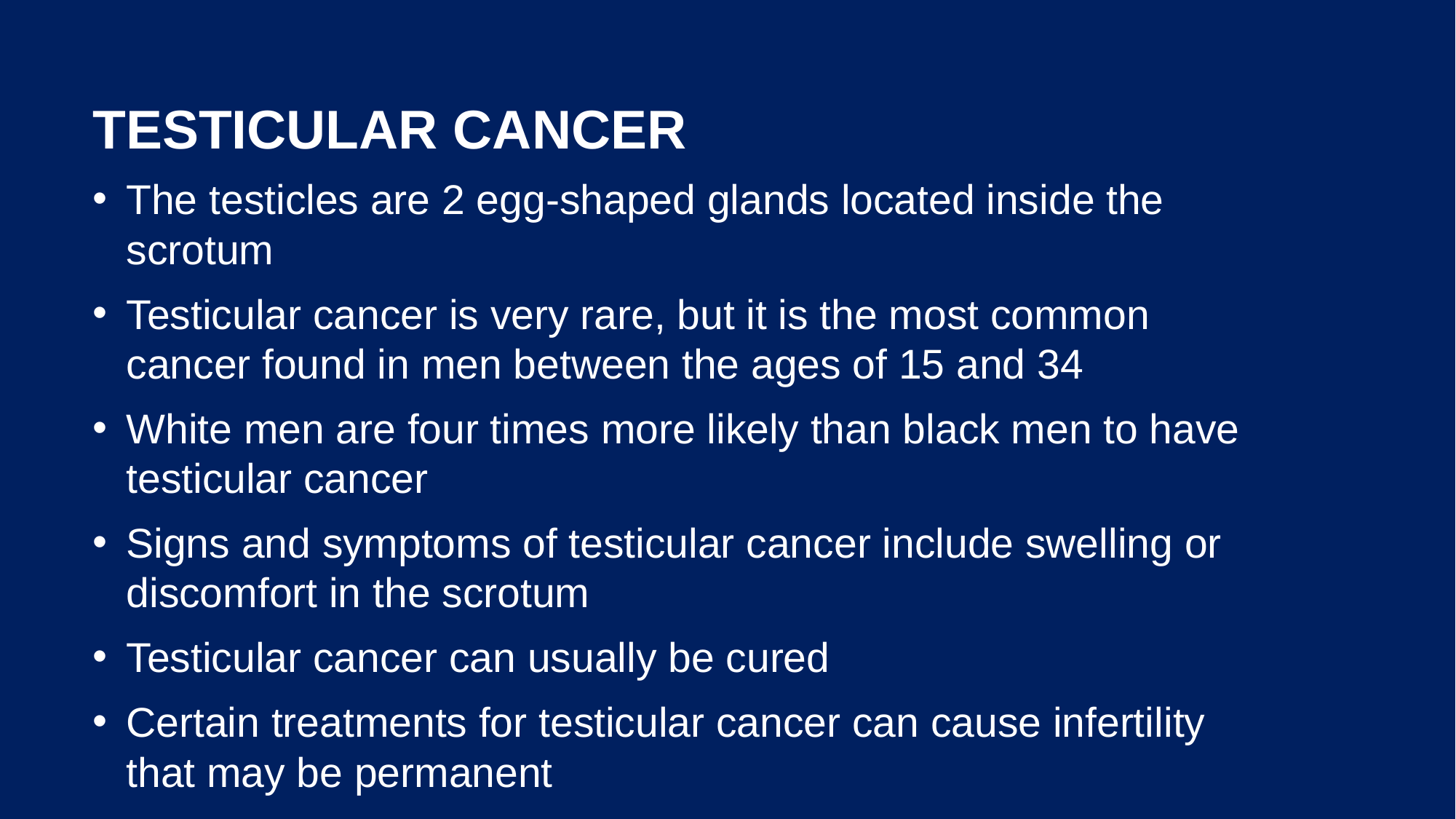

# Testicular Cancer
The testicles are 2 egg-shaped glands located inside the scrotum
Testicular cancer is very rare, but it is the most common cancer found in men between the ages of 15 and 34
White men are four times more likely than black men to have testicular cancer
Signs and symptoms of testicular cancer include swelling or discomfort in the scrotum
Testicular cancer can usually be cured
Certain treatments for testicular cancer can cause infertility that may be permanent